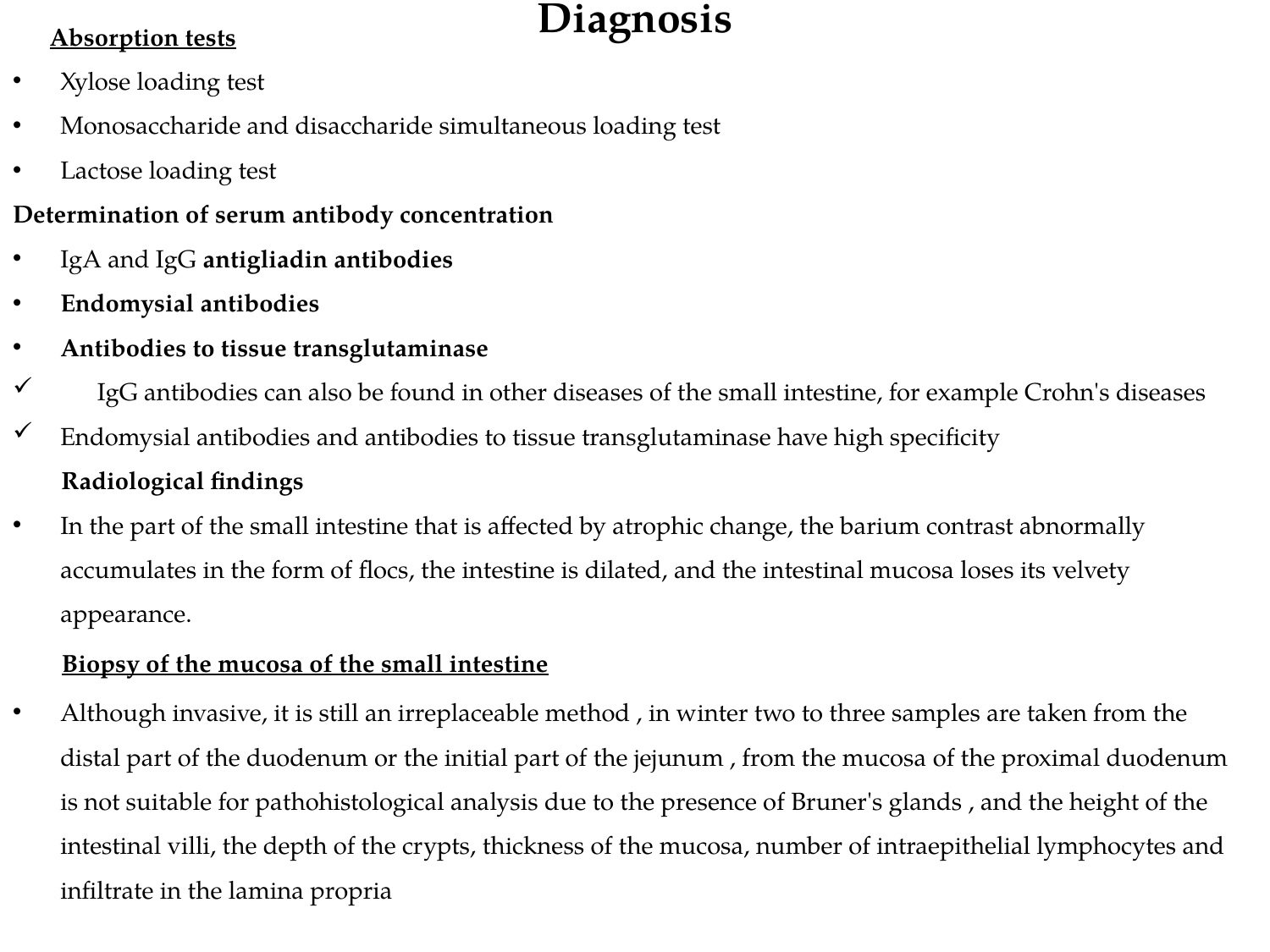

Absorption tests
Xylose loading test
Monosaccharide and disaccharide simultaneous loading test
Lactose loading test
Determination of serum antibody concentration
IgA and IgG antigliadin antibodies
Endomysial antibodies
Antibodies to tissue transglutaminase
      IgG antibodies can also be found in other diseases of the small intestine, for example Crohn's diseases
Endomysial antibodies and antibodies to tissue transglutaminase have high specificity
        Radiological findings
In the part of the small intestine that is affected by atrophic change, the barium contrast abnormally accumulates in the form of flocs, the intestine is dilated, and the intestinal mucosa loses its velvety appearance.
        Biopsy of the mucosa of the small intestine
Although invasive, it is still an irreplaceable method , in winter two to three samples are taken from the distal part of the duodenum or the initial part of the jejunum , from the mucosa of the proximal duodenum is not suitable for pathohistological analysis due to the presence of Bruner's glands , and the height of the intestinal villi, the depth of the crypts, thickness of the mucosa, number of intraepithelial lymphocytes and infiltrate in the lamina propria

# Diagnosis